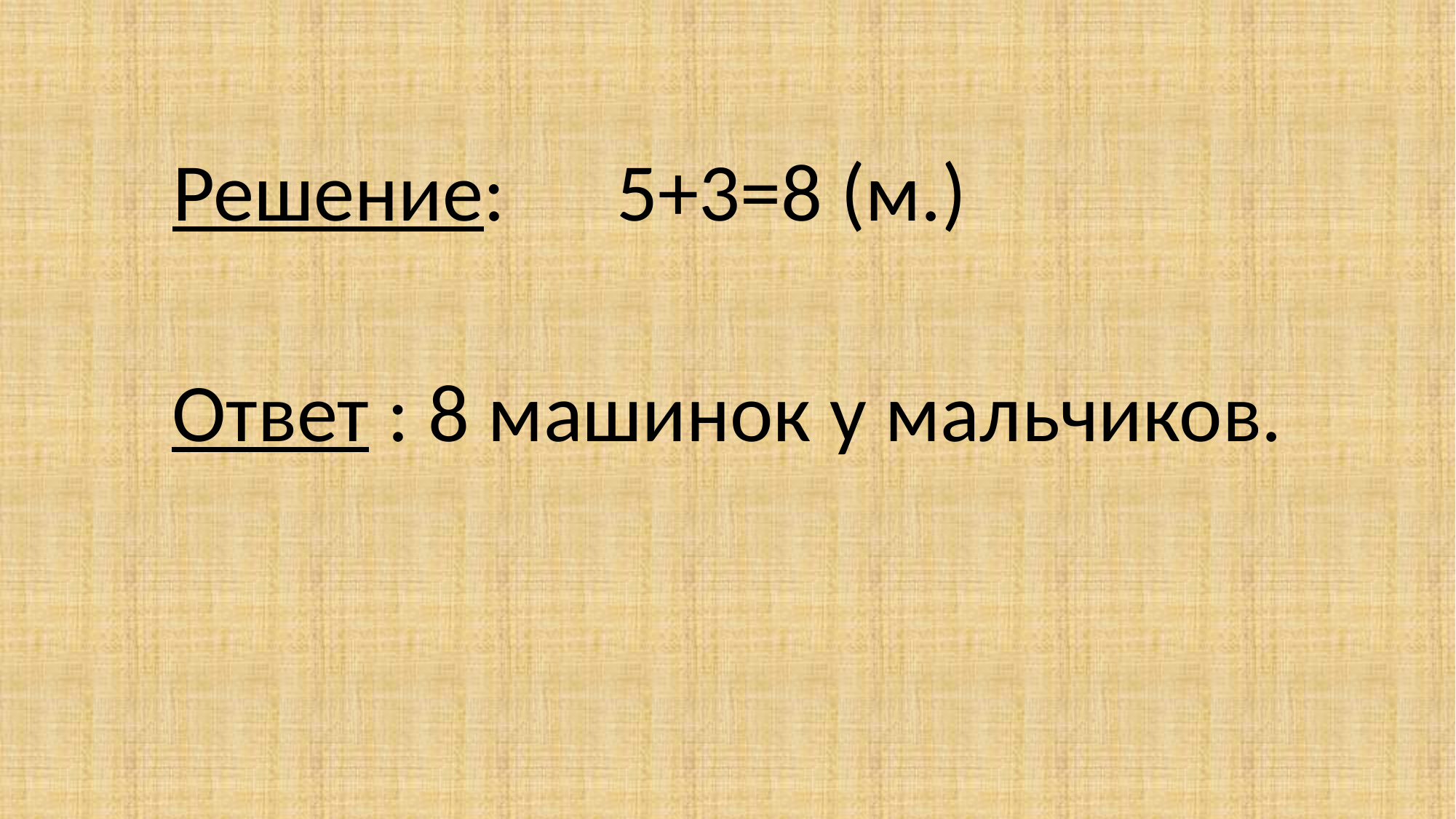

Решение:      5+3=8 (м.)
Ответ : 8 машинок у мальчиков.